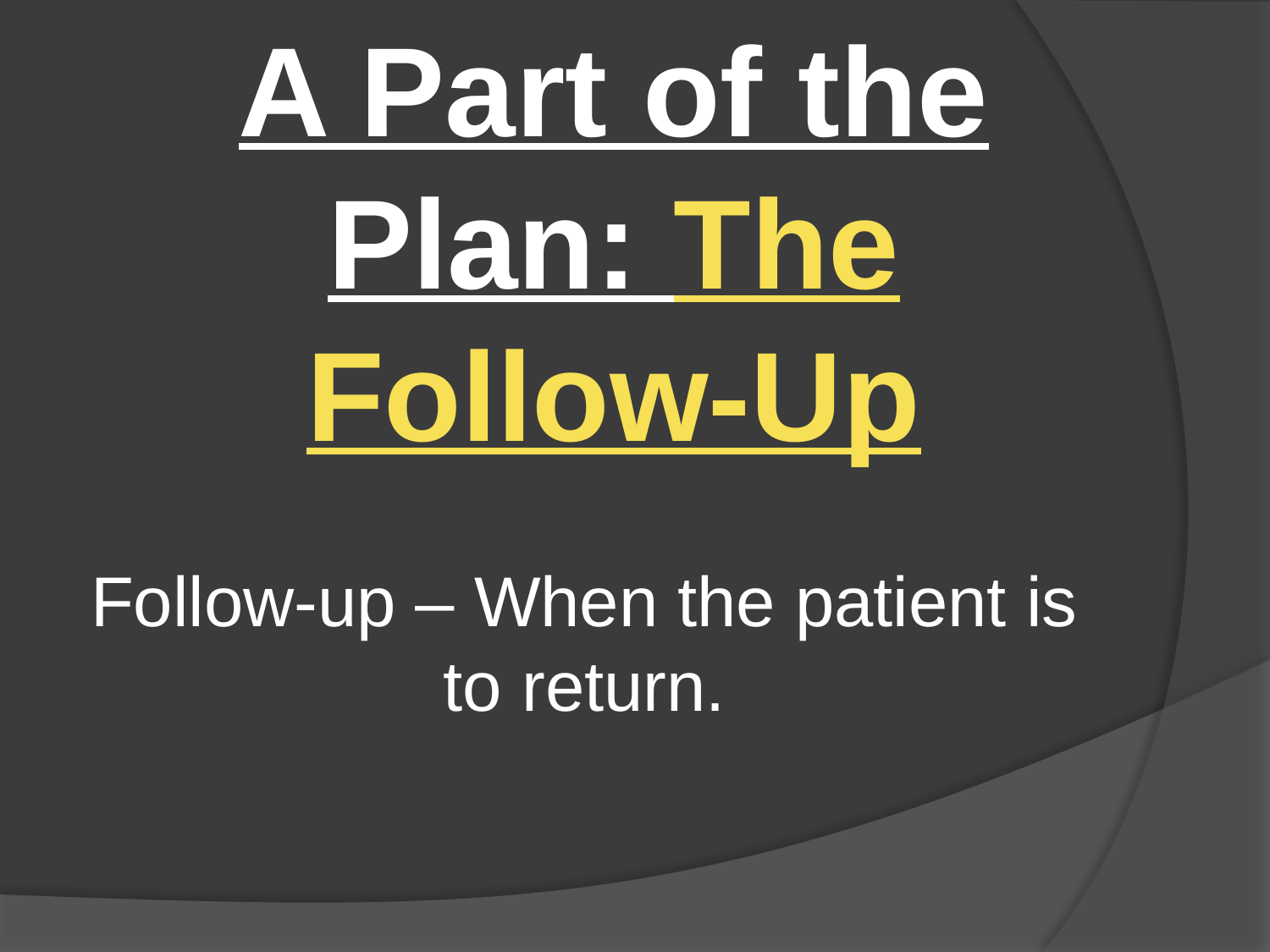

# A Part of the Plan: The Follow-Up
Follow-up – When the patient is to return.